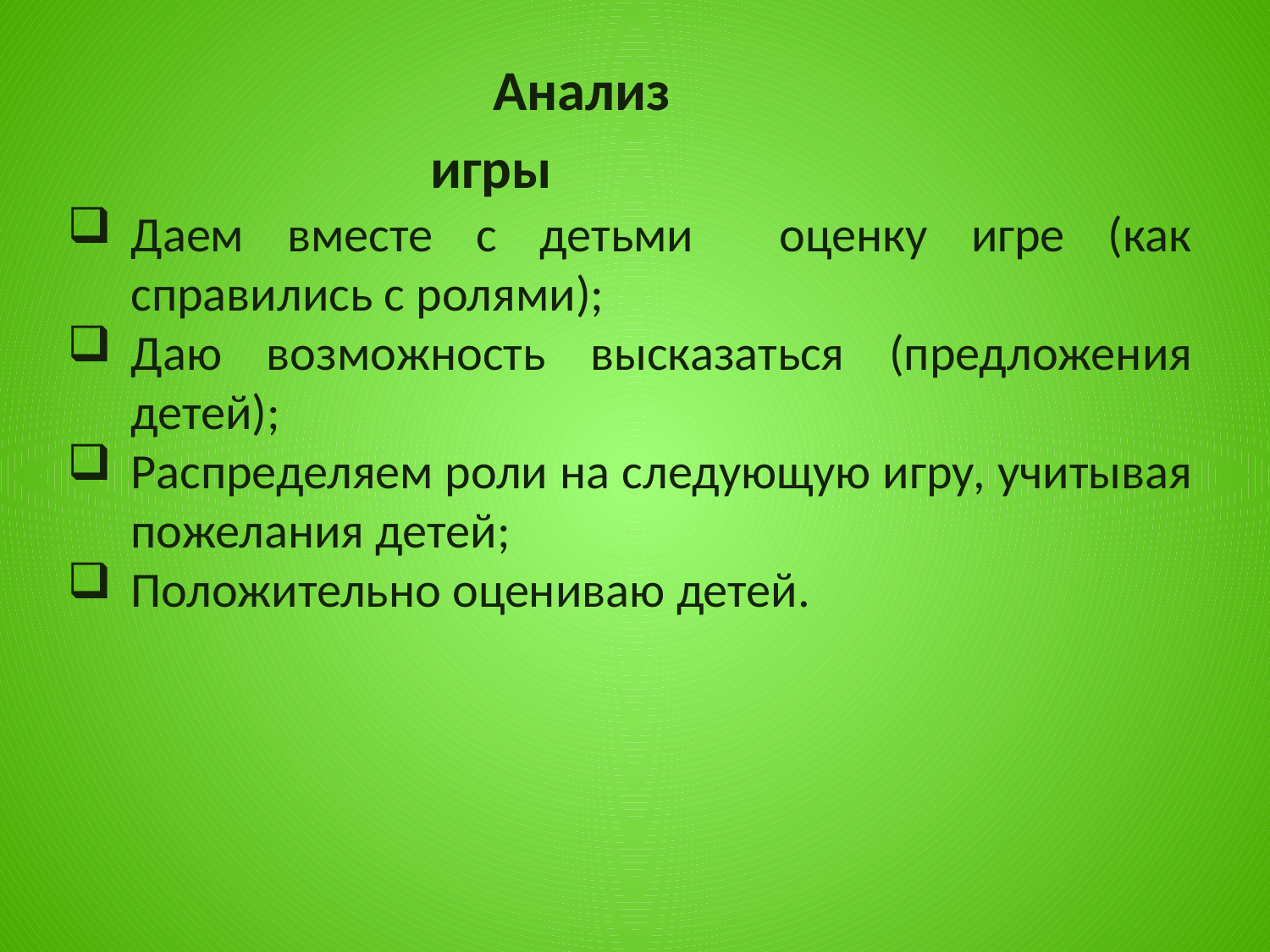

Анализ  игры

Даем вместе с детьми  оценку игре (как справились с ролями);
Даю возможность высказаться (предложения детей);
Распределяем роли на следующую игру, учитывая пожелания детей;
Положительно оцениваю детей.